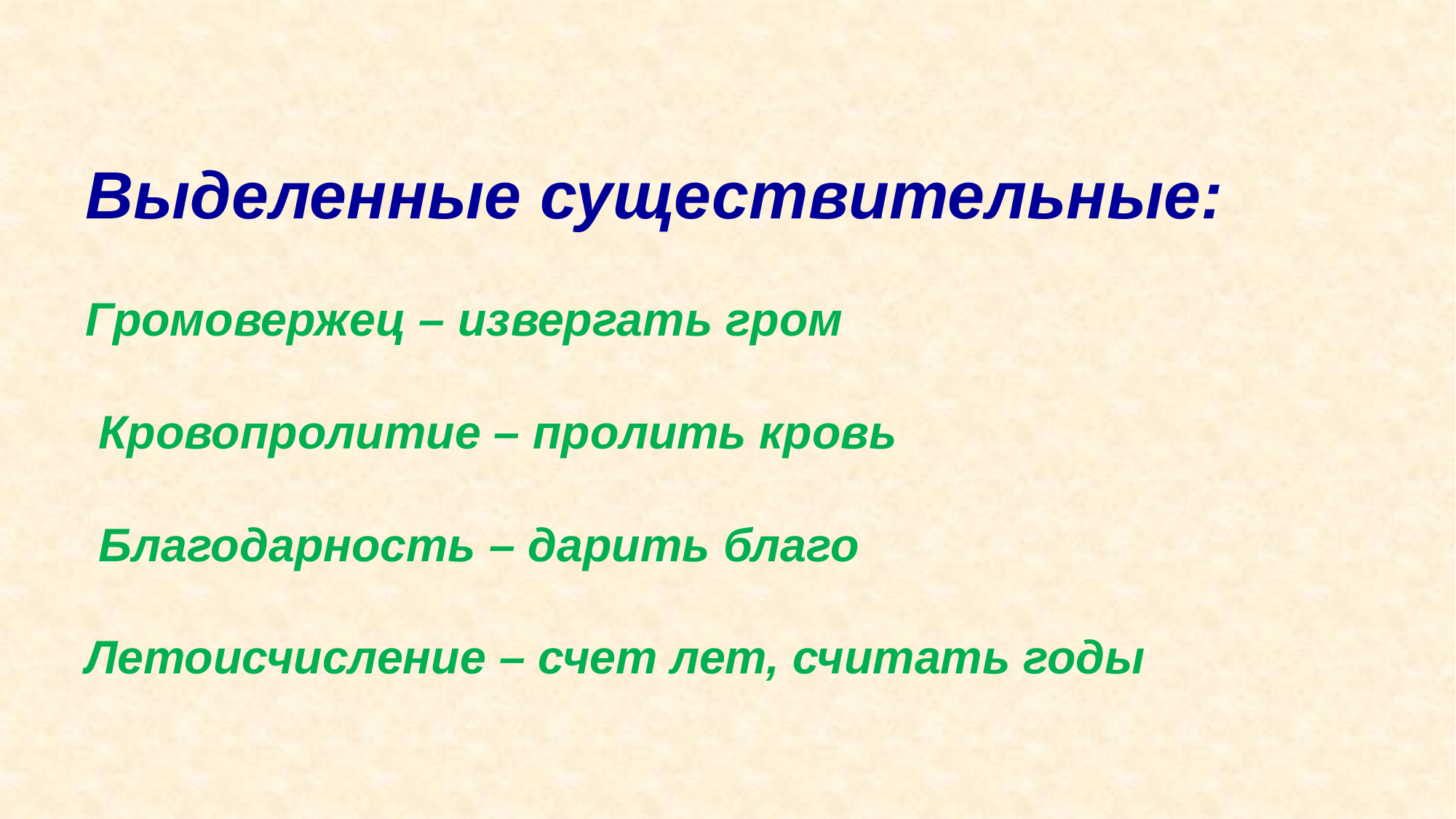

Выделенные существительные:
Громовержец – извергать гром
 Кровопролитие – пролить кровь
 Благодарность – дарить благо
Летоисчисление – счет лет, считать годы